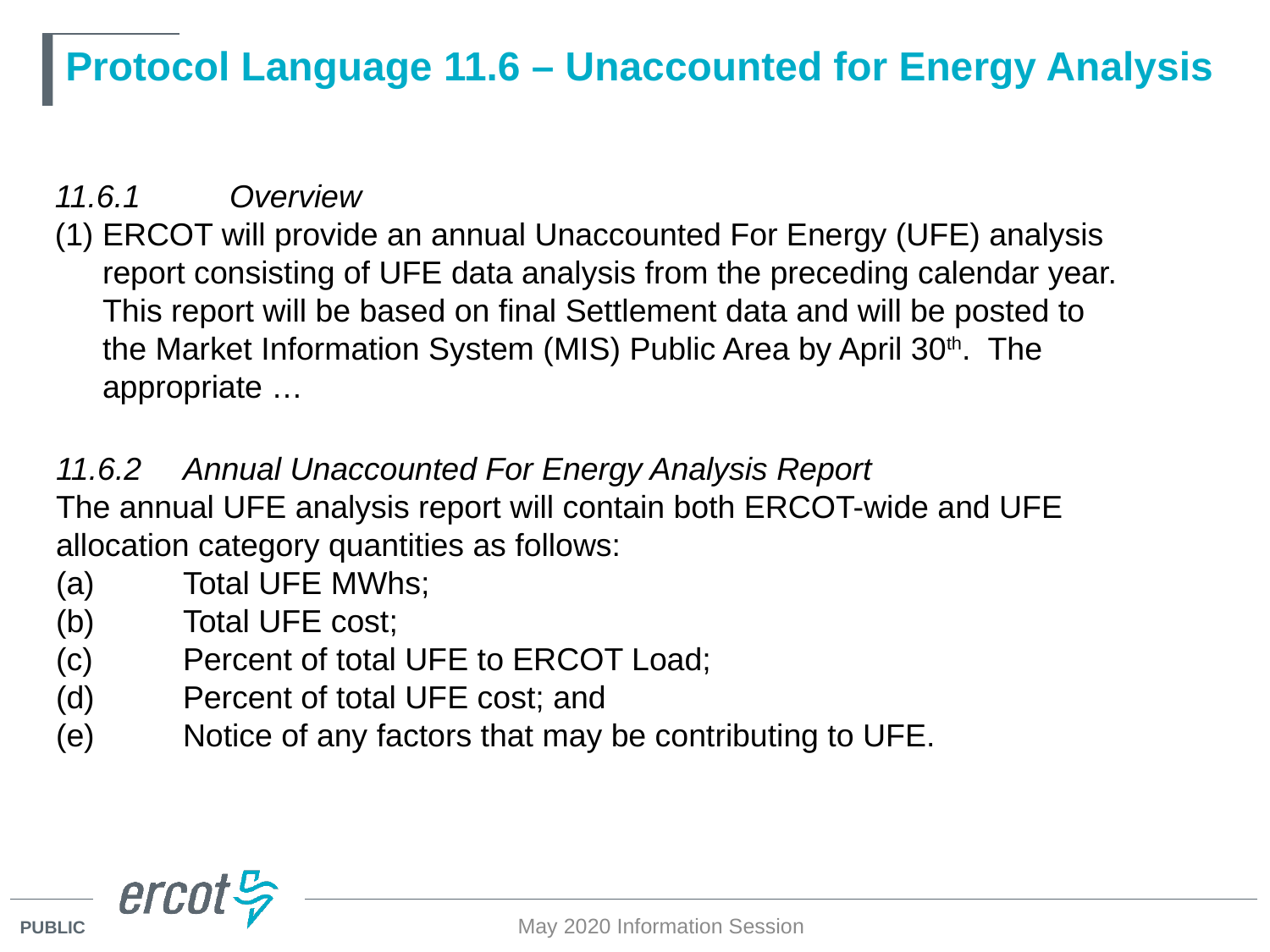

# Protocol Language 11.6 – Unaccounted for Energy Analysis
11.6.1	Overview
(1)	ERCOT will provide an annual Unaccounted For Energy (UFE) analysis report consisting of UFE data analysis from the preceding calendar year.  This report will be based on final Settlement data and will be posted to the Market Information System (MIS) Public Area by April 30th.  The appropriate …
11.6.2	Annual Unaccounted For Energy Analysis Report
The annual UFE analysis report will contain both ERCOT-wide and UFE allocation category quantities as follows:
(a)	Total UFE MWhs;
(b)	Total UFE cost;
(c)	Percent of total UFE to ERCOT Load;
(d)	Percent of total UFE cost; and
(e)	Notice of any factors that may be contributing to UFE.
May 2020 Information Session